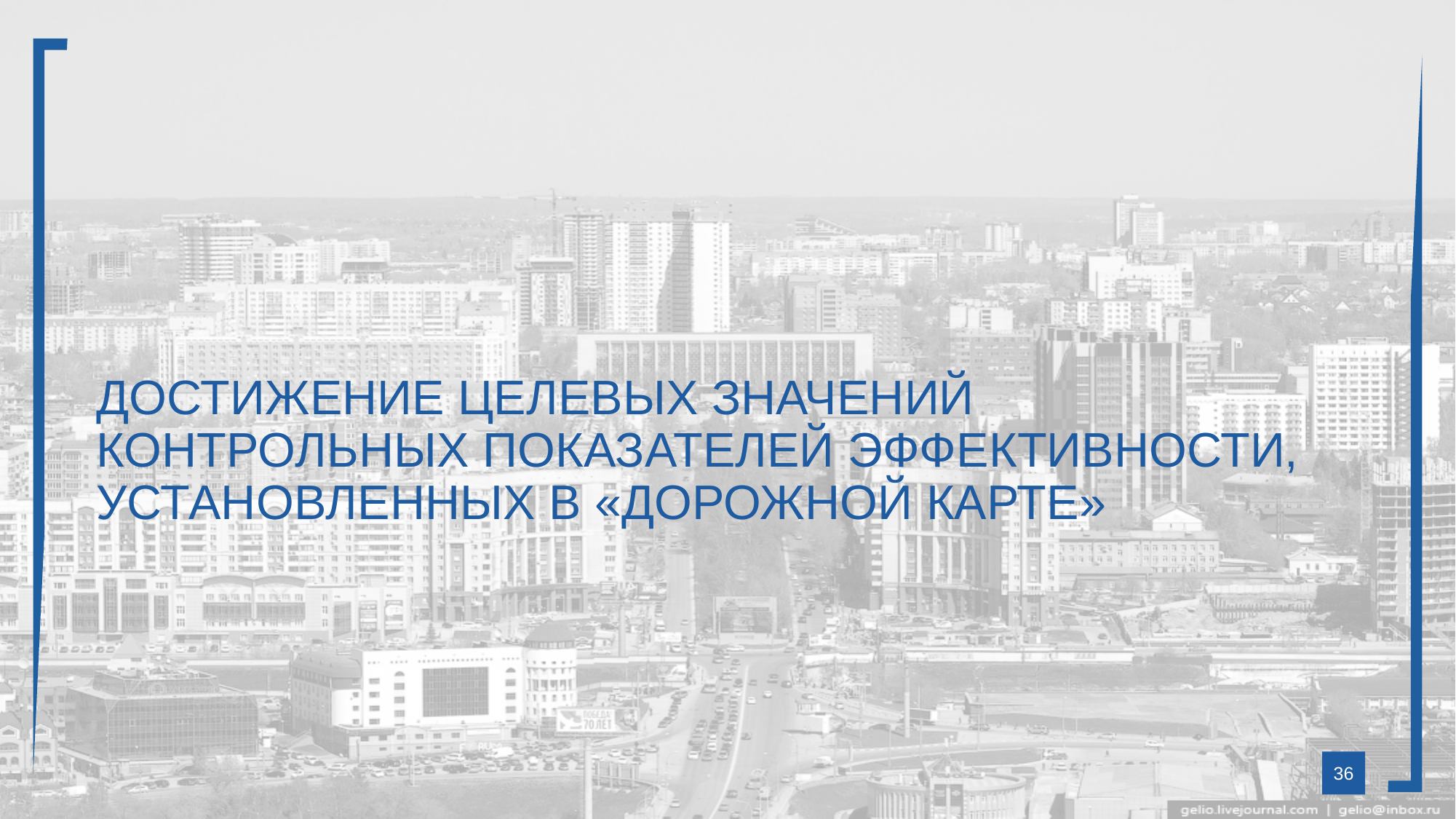

# ДОСТИЖЕНИЕ ЦЕЛЕВЫХ ЗНАЧЕНИЙ КОНТРОЛЬНЫХ ПОКАЗАТЕЛЕЙ ЭФФЕКТИВНОСТИ, УСТАНОВЛЕННЫХ В «ДОРОЖНОЙ КАРТЕ»
36